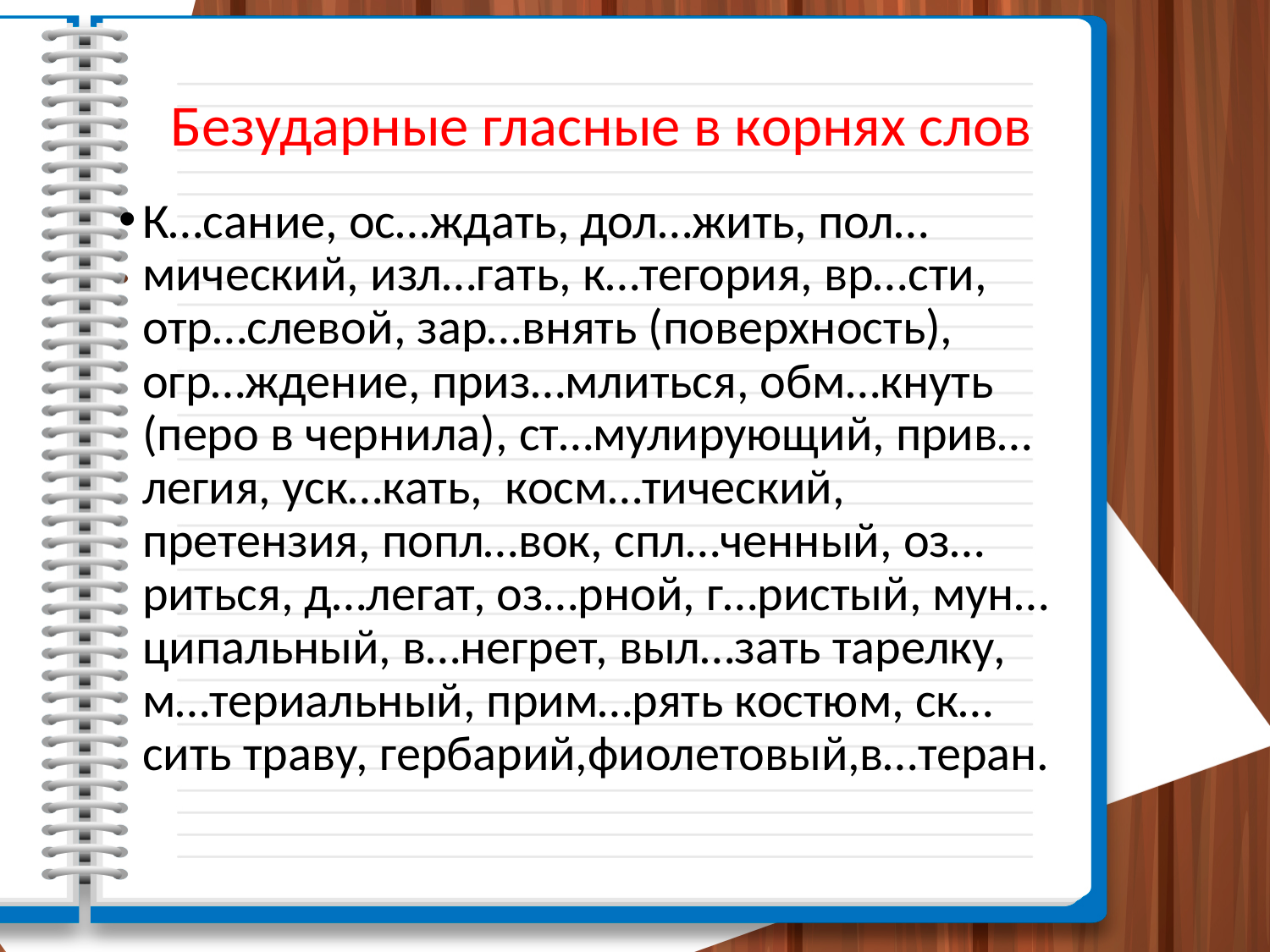

# Безударные гласные в корнях слов
К…сание, ос…ждать, дол…жить, пол…мический, изл…гать, к…тегория, вр…сти, отр…слевой, зар…внять (поверхность), огр…ждение, приз…млиться, обм…кнуть (перо в чернила), ст…мулирующий, прив…легия, уск…кать,  косм…тический, претензия, попл…вок, спл…ченный, оз…риться, д…легат, оз…рной, г…ристый, мун…ципальный, в…негрет, выл…зать тарелку, м…териальный, прим…рять костюм, ск…сить траву, гербарий,фиолетовый,в…теран.